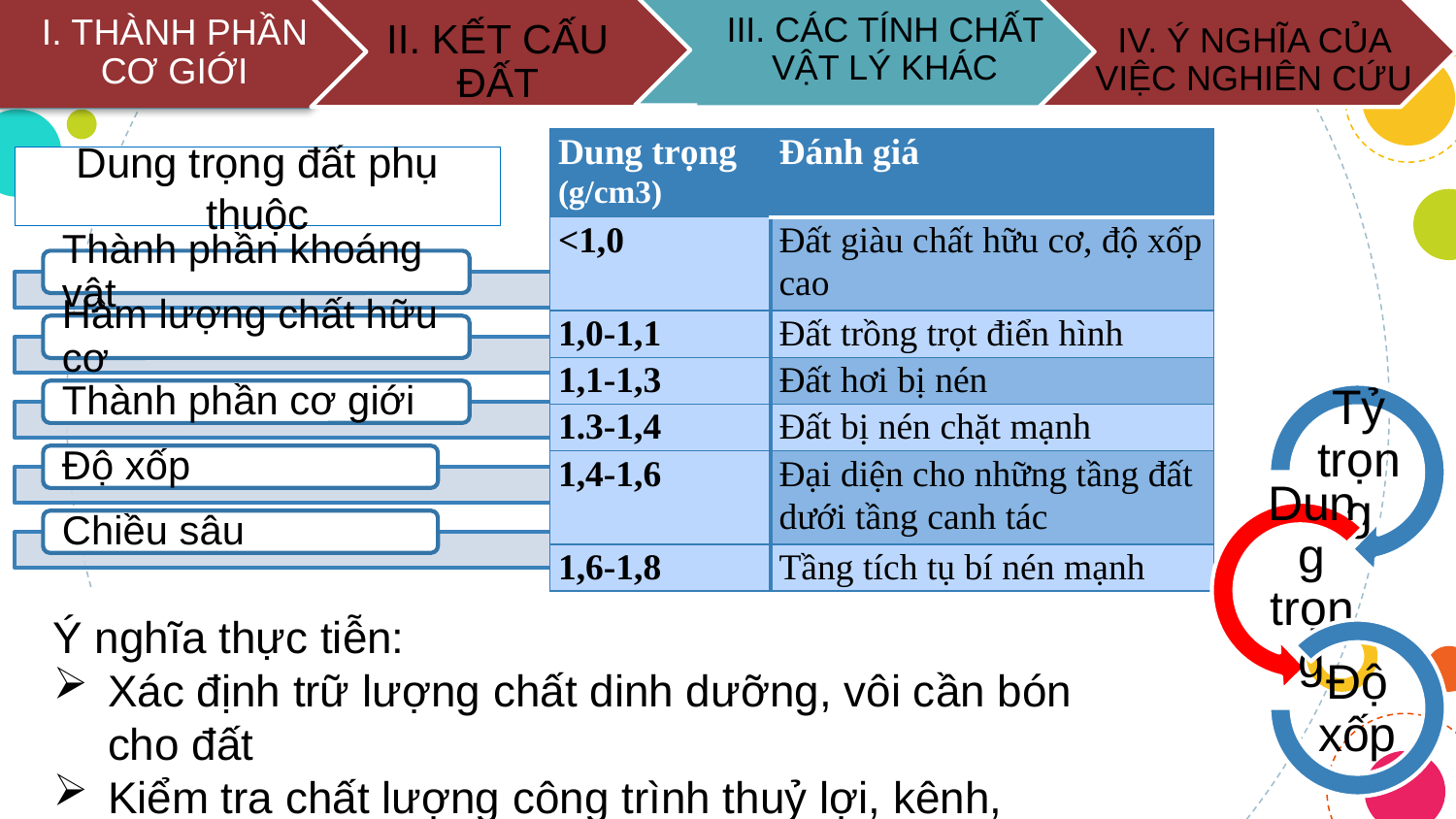

III. CÁC TÍNH CHẤT VẬT LÝ KHÁC

II. KẾT CẤU ĐẤT

IV. Ý NGHĨA CỦA VIỆC NGHIÊN CỨU

I. THÀNH PHẦN CƠ GIỚI
| Dung trọng (g/cm3) | Đánh giá |
| --- | --- |
| <1,0 | Đất giàu chất hữu cơ, độ xốp cao |
| 1,0-1,1 | Đất trồng trọt điển hình |
| 1,1-1,3 | Đất hơi bị nén |
| 1.3-1,4 | Đất bị nén chặt mạnh |
| 1,4-1,6 | Đại diện cho những tầng đất dưới tầng canh tác |
| 1,6-1,8 | Tầng tích tụ bí nén mạnh |
Dung trọng đất phụ thuộc
Tỷ trọng
Dung trọng
Độ xốp
Thành phần khoáng vật
Hàm lượng chất hữu cơ
Thành phần cơ giới
Độ xốp
Chiều sâu

Ý nghĩa thực tiễn:
Xác định trữ lượng chất dinh dưỡng, vôi cần bón cho đất
Kiểm tra chất lượng công trình thuỷ lợi, kênh, mương